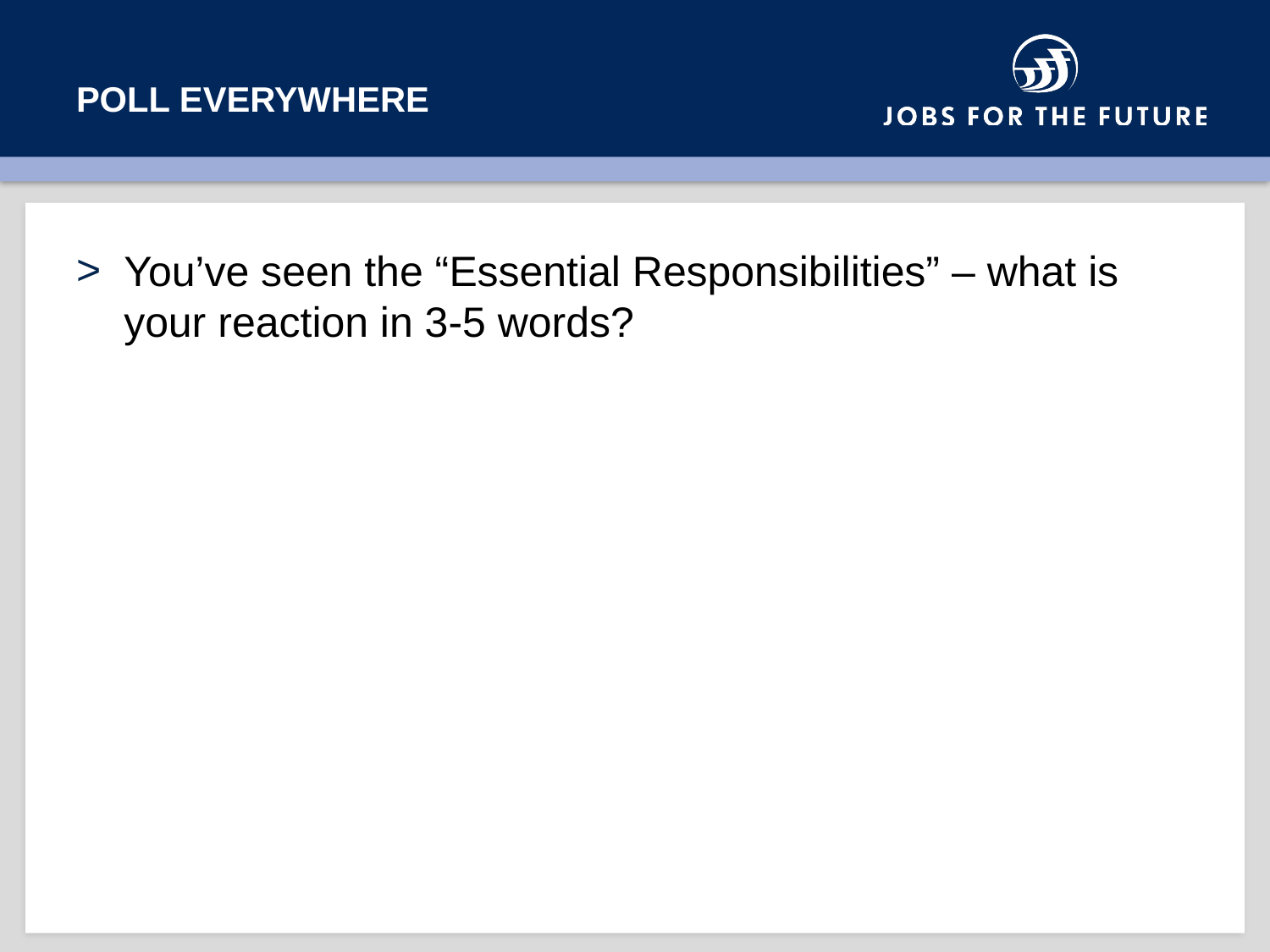

# POLL EVERYWHERE
You’ve seen the “Essential Responsibilities” – what is your reaction in 3-5 words?